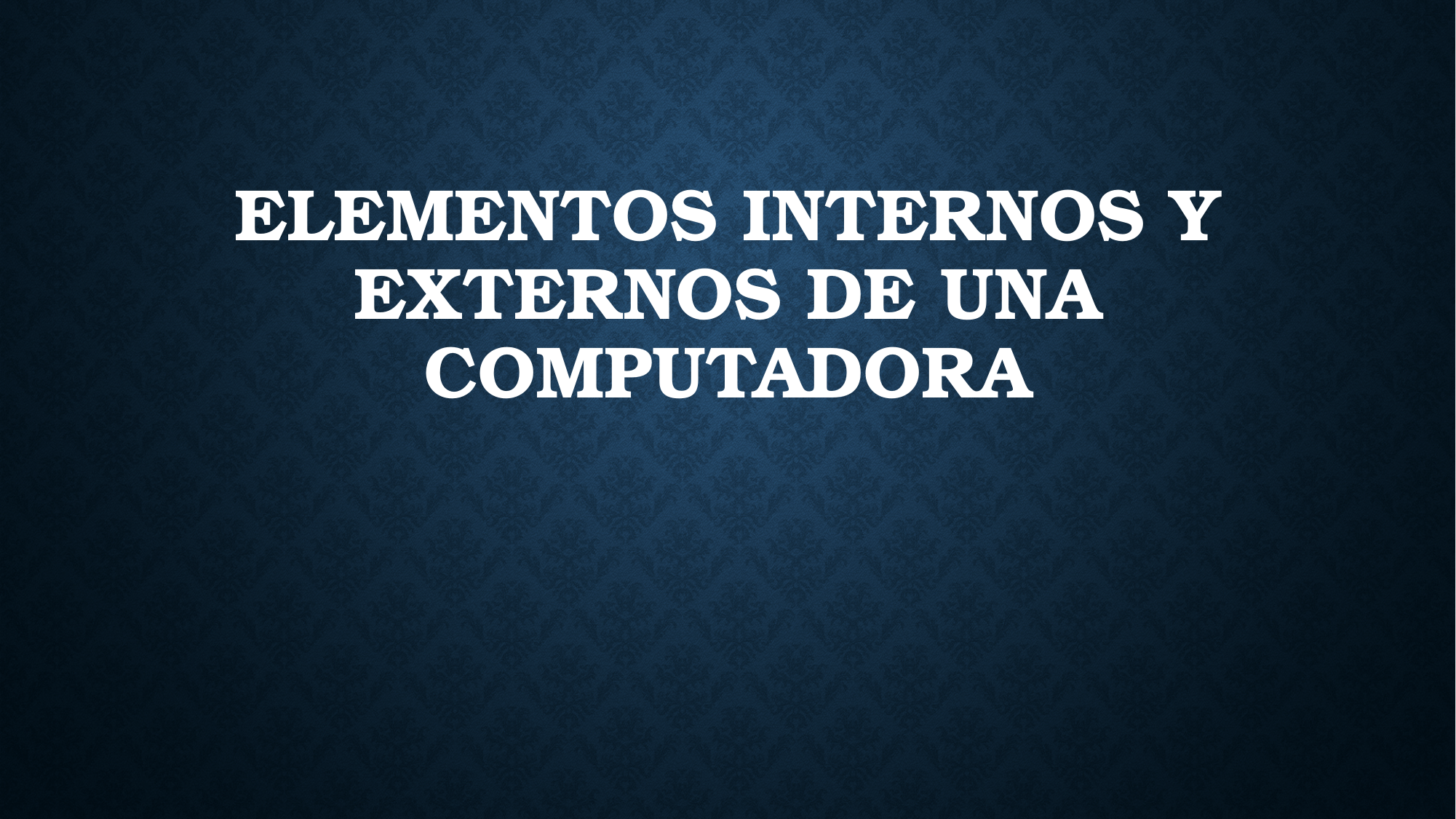

# Elementos internos y externos de una computadora